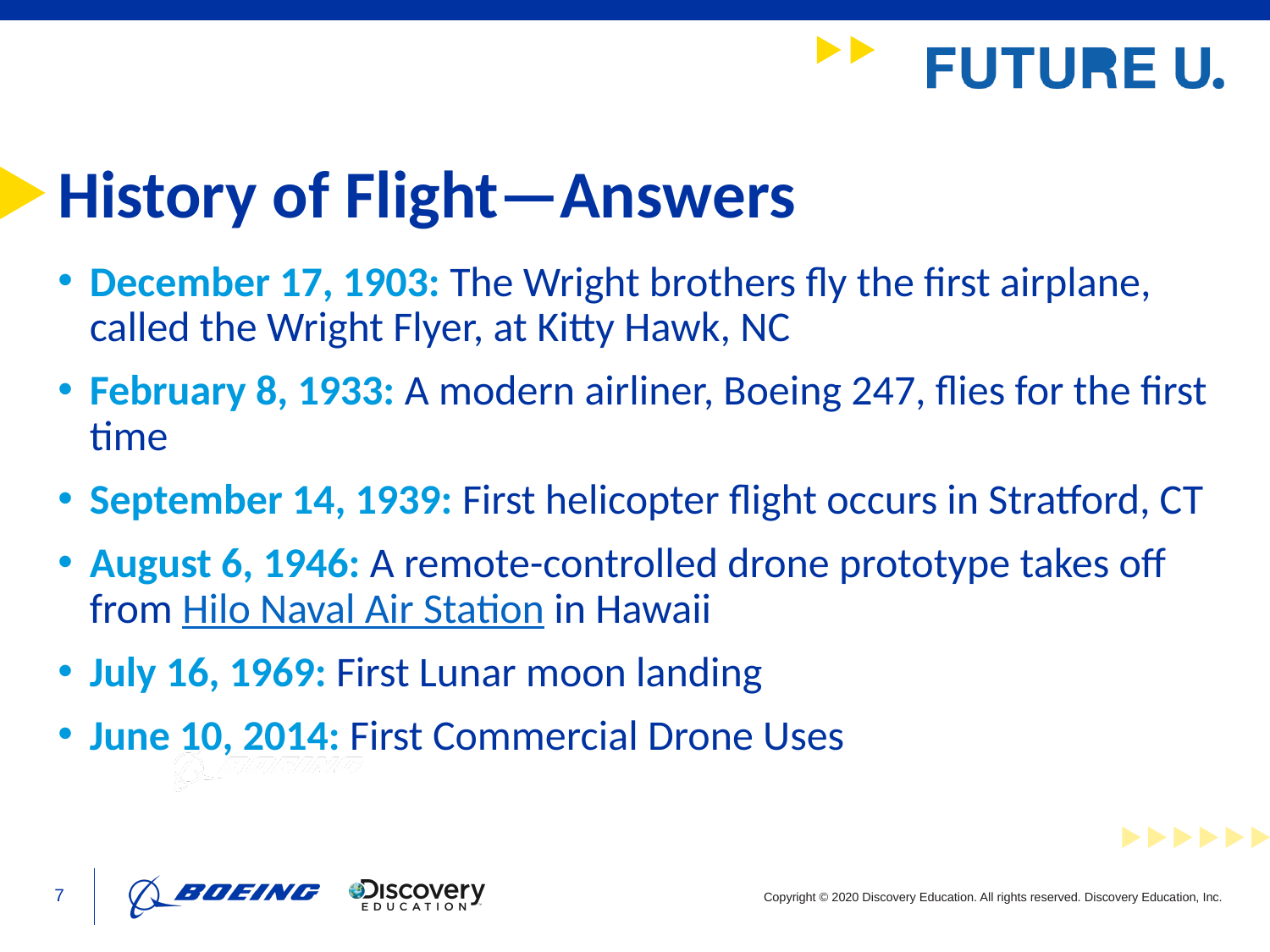

# History of Flight—Answers
December 17, 1903: The Wright brothers fly the first airplane, called the Wright Flyer, at Kitty Hawk, NC
February 8, 1933: A modern airliner, Boeing 247, flies for the first time
September 14, 1939: First helicopter flight occurs in Stratford, CT
August 6, 1946: A remote-controlled drone prototype takes off from Hilo Naval Air Station in Hawaii
July 16, 1969: First Lunar moon landing
June 10, 2014: First Commercial Drone Uses